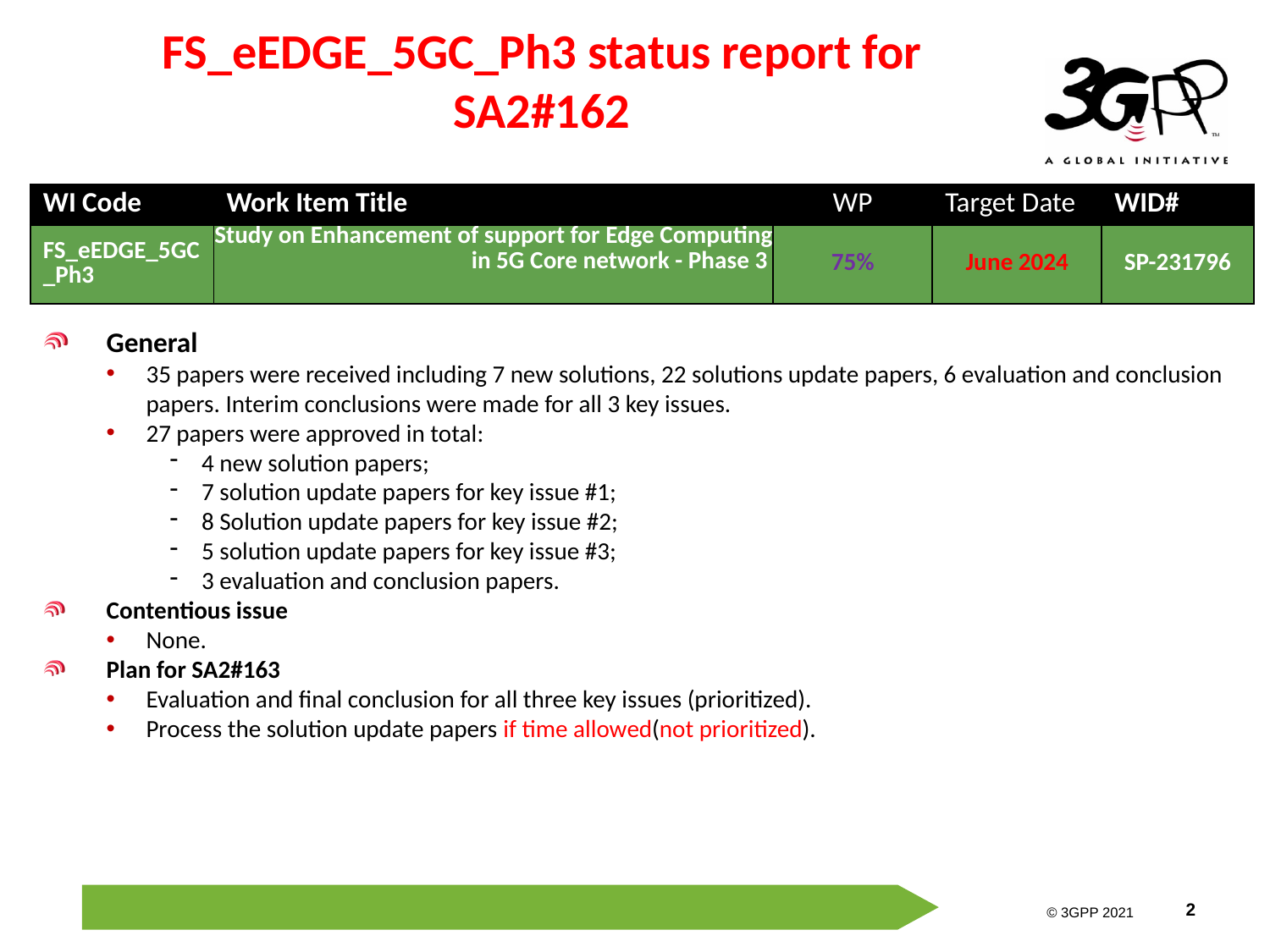

# FS_eEDGE_5GC_Ph3 status report for SA2#162
| WI Code | Work Item Title | WP | Target Date | WID# |
| --- | --- | --- | --- | --- |
| FS\_eEDGE\_5GC\_Ph3 | Study on Enhancement of support for Edge Computing in 5G Core network - Phase 3 | 75% | June 2024 | SP-231796 |
General
35 papers were received including 7 new solutions, 22 solutions update papers, 6 evaluation and conclusion papers. Interim conclusions were made for all 3 key issues.
27 papers were approved in total:
4 new solution papers;
7 solution update papers for key issue #1;
8 Solution update papers for key issue #2;
5 solution update papers for key issue #3;
3 evaluation and conclusion papers.
Contentious issue
None.
Plan for SA2#163
Evaluation and final conclusion for all three key issues (prioritized).
Process the solution update papers if time allowed(not prioritized).